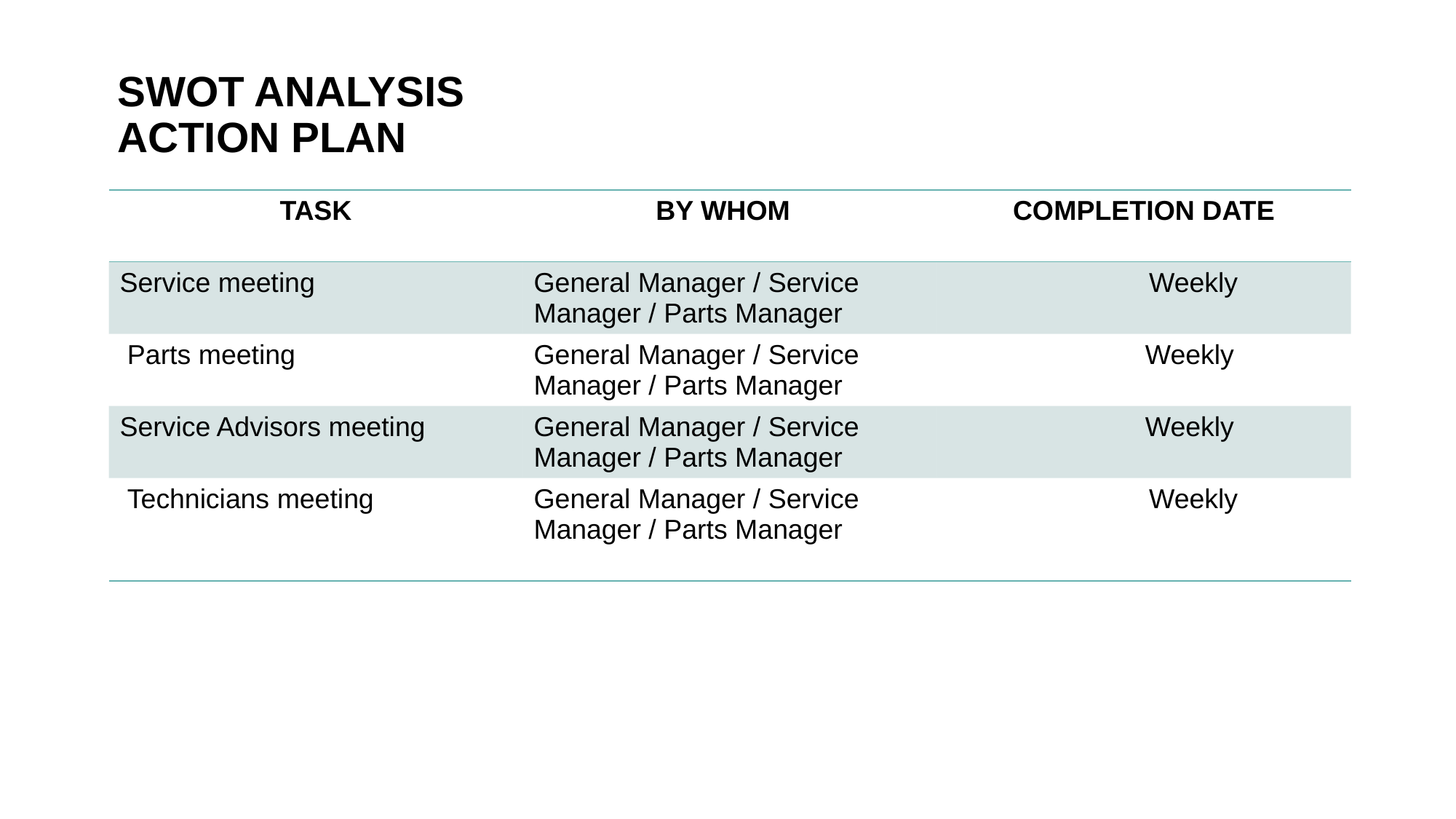

# Swot analysis action plan
| TASK | BY WHOM | COMPLETION DATE |
| --- | --- | --- |
| Service meeting | General Manager / Service Manager / Parts Manager | Weekly |
| Parts meeting | General Manager / Service Manager / Parts Manager | Weekly |
| Service Advisors meeting | General Manager / Service Manager / Parts Manager | Weekly |
| Technicians meeting | General Manager / Service Manager / Parts Manager | Weekly |